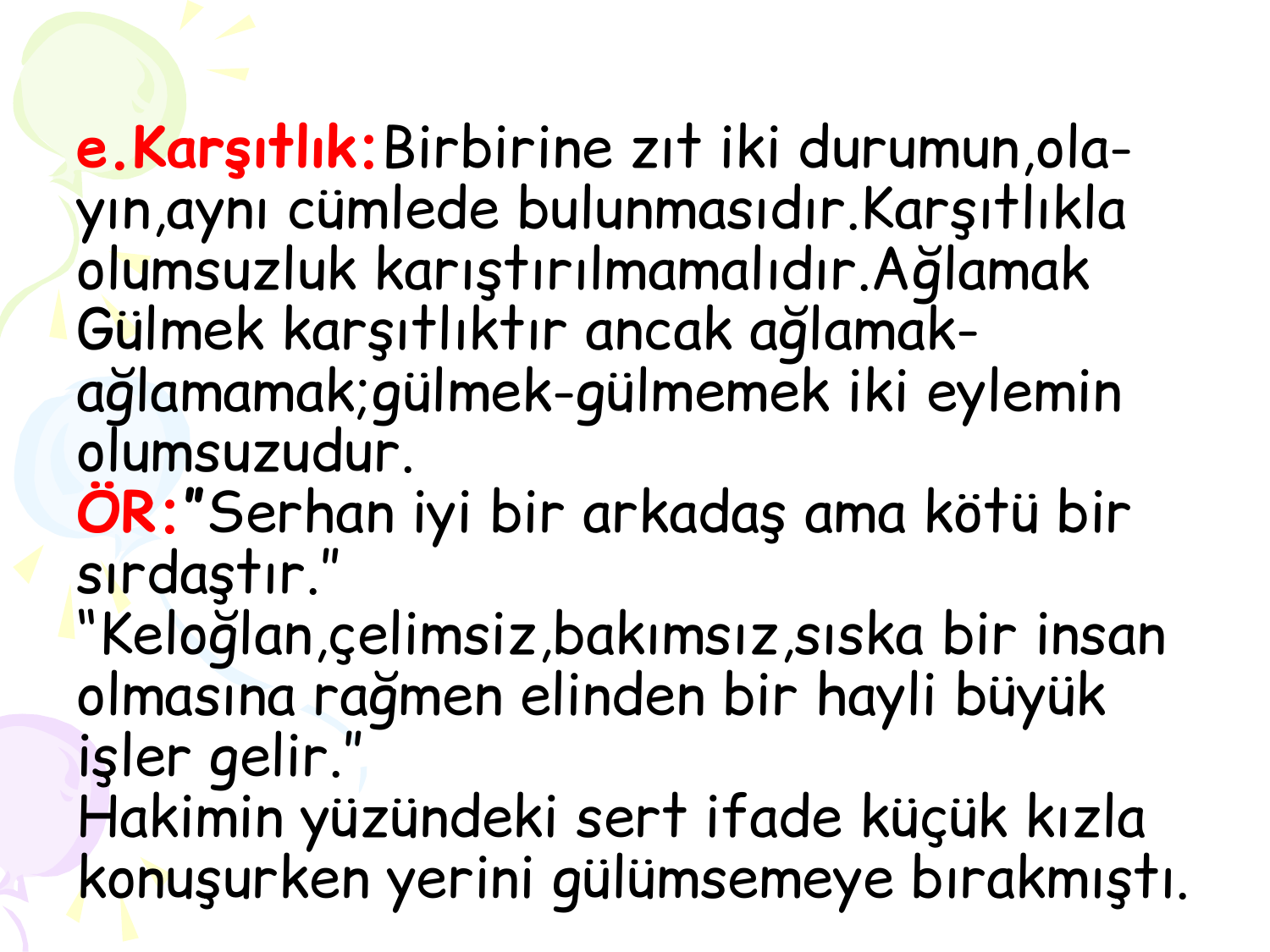

# e.Karşıtlık:Birbirine zıt iki durumun,ola- yın,aynı cümlede bulunmasıdır.Karşıtlıkla olumsuzluk karıştırılmamalıdır.Ağlamak Gülmek karşıtlıktır ancak ağlamak-ağlamamak;gülmek-gülmemek iki eylemin olumsuzudur. ÖR:”Serhan iyi bir arkadaş ama kötü bir sırdaştır.” “Keloğlan,çelimsiz,bakımsız,sıska bir insan olmasına rağmen elinden bir hayli büyük işler gelir.” Hakimin yüzündeki sert ifade küçük kızla konuşurken yerini gülümsemeye bırakmıştı.